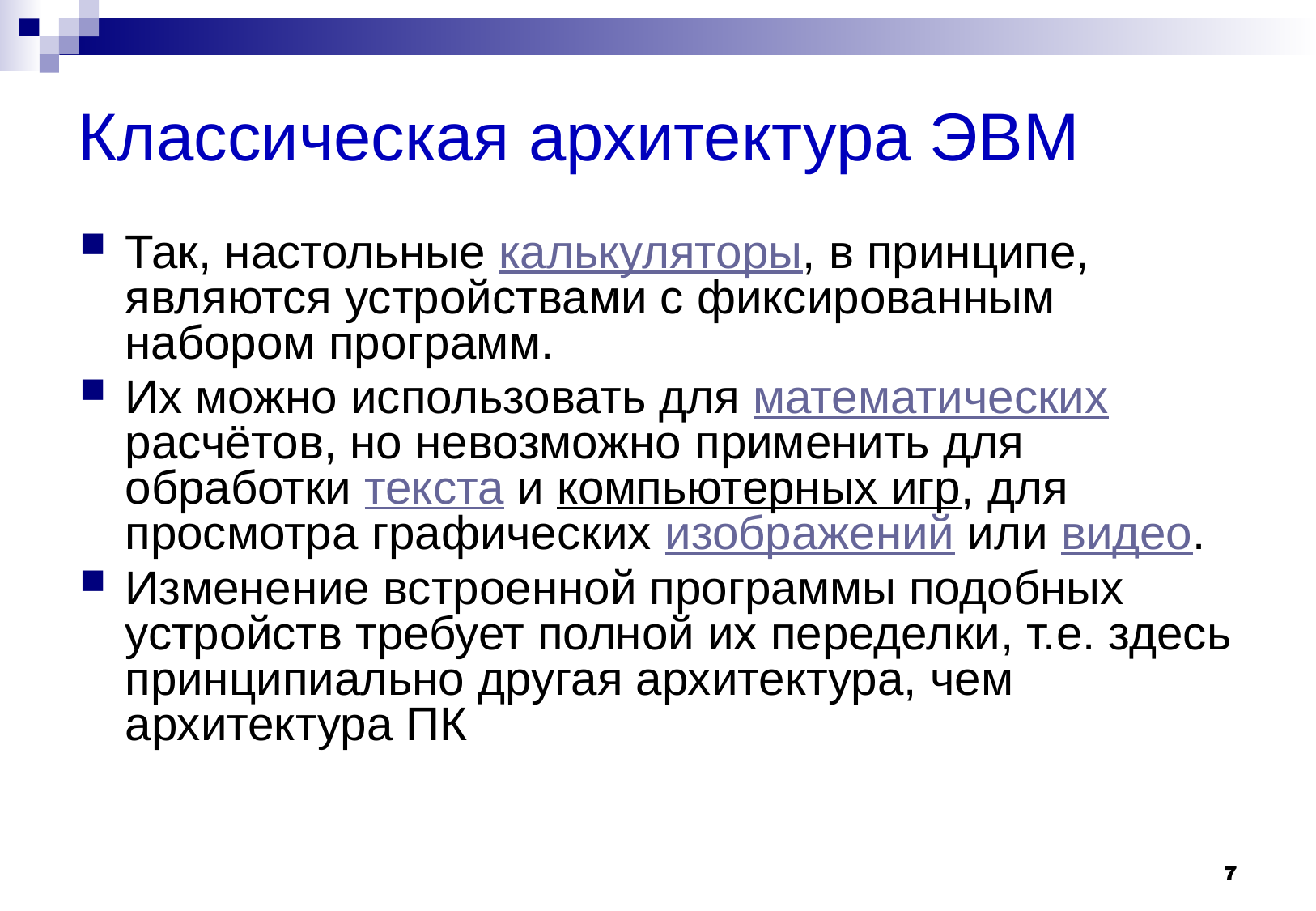

# Классическая архитектура ЭВМ
Так, настольные калькуляторы, в принципе, являются устройствами с фиксированным набором программ.
Их можно использовать для математических расчётов, но невозможно применить для обработки текста и компьютерных игр, для просмотра графических изображений или видео.
Изменение встроенной программы подобных устройств требует полной их переделки, т.е. здесь принципиально другая архитектура, чем архитектура ПК
7